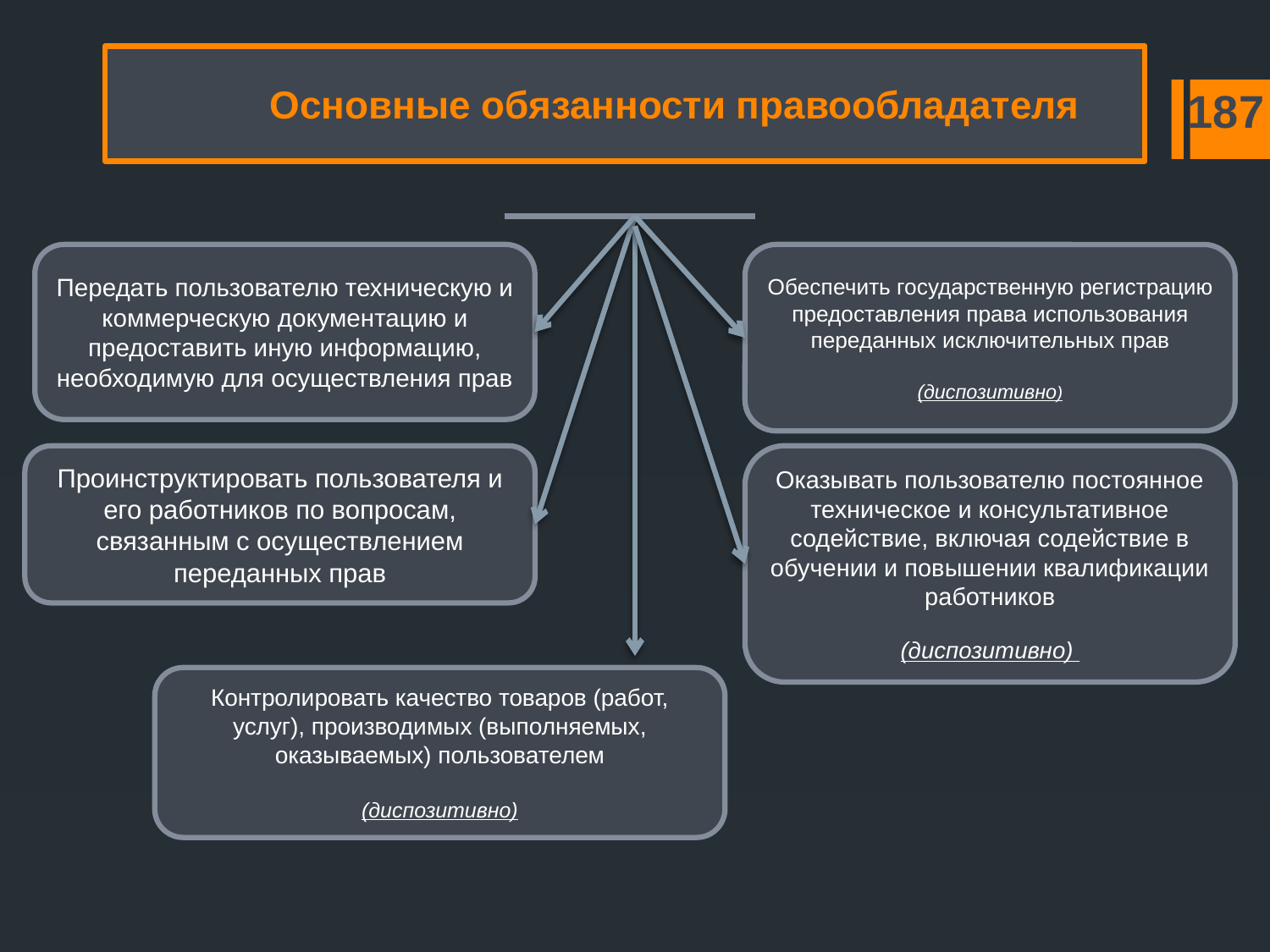

Основные обязанности правообладателя
187
Передать пользователю техническую и коммерческую документацию и предоставить иную информацию, необходимую для осуществления прав
Обеспечить государственную регистрацию предоставления права использования переданных исключительных прав

(диспозитивно)
Проинструктировать пользователя и его работников по вопросам, связанным с осуществлением переданных прав
Оказывать пользователю постоянное техническое и консультативное содействие, включая содействие в обучении и повышении квалификации работников

(диспозитивно)
Контролировать качество товаров (работ, услуг), производимых (выполняемых, оказываемых) пользователем

(диспозитивно)